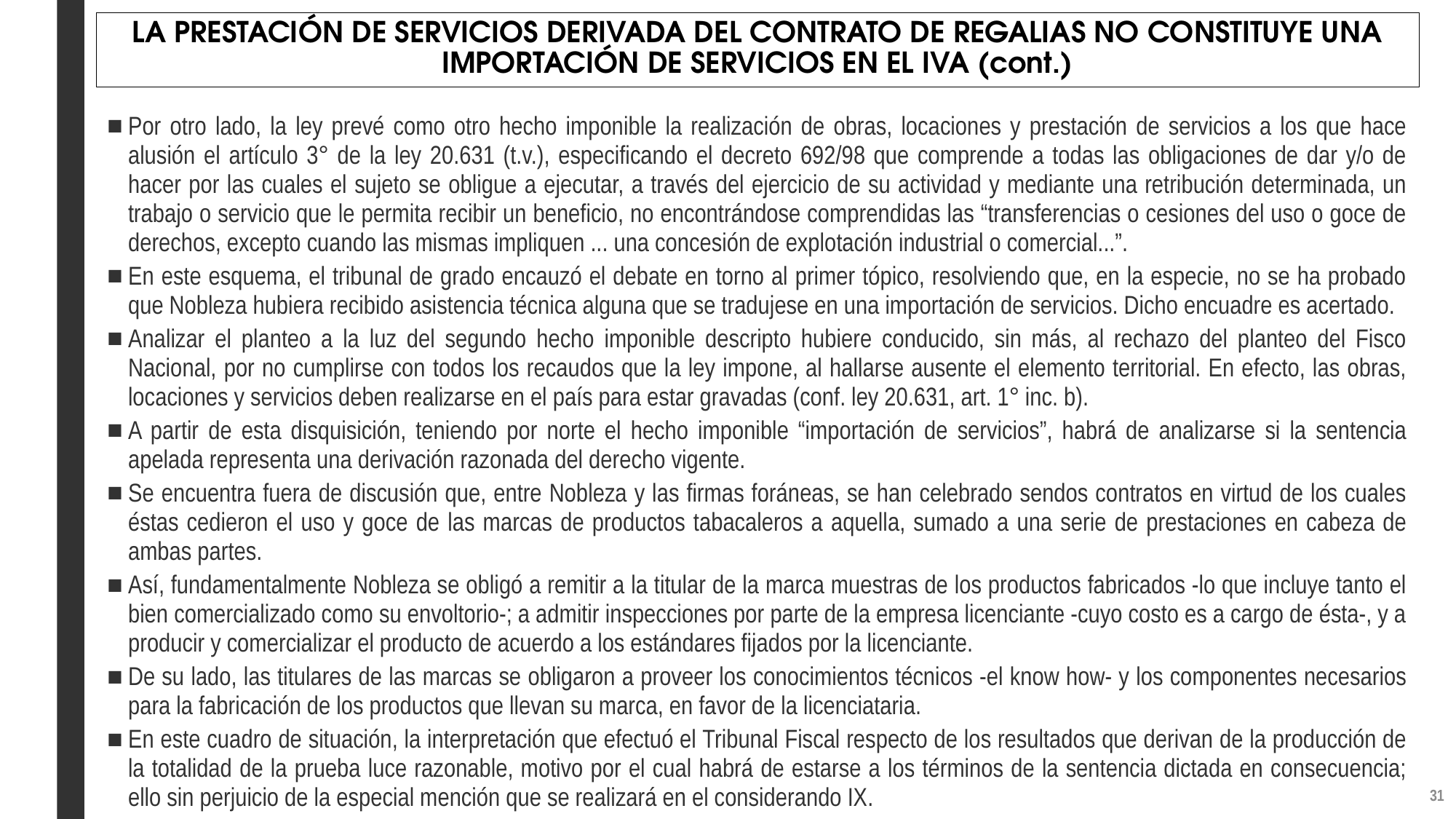

# LA PRESTACIÓN DE SERVICIOS DERIVADA DEL CONTRATO DE REGALIAS NO CONSTITUYE UNA IMPORTACIÓN DE SERVICIOS EN EL IVA (cont.)
Por otro lado, la ley prevé como otro hecho imponible la realización de obras, locaciones y prestación de servicios a los que hace alusión el artículo 3° de la ley 20.631 (t.v.), especificando el decreto 692/98 que comprende a todas las obligaciones de dar y/o de hacer por las cuales el sujeto se obligue a ejecutar, a través del ejercicio de su actividad y mediante una retribución determinada, un trabajo o servicio que le permita recibir un beneficio, no encontrándose comprendidas las “transferencias o cesiones del uso o goce de derechos, excepto cuando las mismas impliquen ... una concesión de explotación industrial o comercial...”.
En este esquema, el tribunal de grado encauzó el debate en torno al primer tópico, resolviendo que, en la especie, no se ha probado que Nobleza hubiera recibido asistencia técnica alguna que se tradujese en una importación de servicios. Dicho encuadre es acertado.
Analizar el planteo a la luz del segundo hecho imponible descripto hubiere conducido, sin más, al rechazo del planteo del Fisco Nacional, por no cumplirse con todos los recaudos que la ley impone, al hallarse ausente el elemento territorial. En efecto, las obras, locaciones y servicios deben realizarse en el país para estar gravadas (conf. ley 20.631, art. 1° inc. b).
A partir de esta disquisición, teniendo por norte el hecho imponible “importación de servicios”, habrá de analizarse si la sentencia apelada representa una derivación razonada del derecho vigente.
Se encuentra fuera de discusión que, entre Nobleza y las firmas foráneas, se han celebrado sendos contratos en virtud de los cuales éstas cedieron el uso y goce de las marcas de productos tabacaleros a aquella, sumado a una serie de prestaciones en cabeza de ambas partes.
Así, fundamentalmente Nobleza se obligó a remitir a la titular de la marca muestras de los productos fabricados -lo que incluye tanto el bien comercializado como su envoltorio-; a admitir inspecciones por parte de la empresa licenciante -cuyo costo es a cargo de ésta-, y a producir y comercializar el producto de acuerdo a los estándares fijados por la licenciante.
De su lado, las titulares de las marcas se obligaron a proveer los conocimientos técnicos -el know how- y los componentes necesarios para la fabricación de los productos que llevan su marca, en favor de la licenciataria.
En este cuadro de situación, la interpretación que efectuó el Tribunal Fiscal respecto de los resultados que derivan de la producción de la totalidad de la prueba luce razonable, motivo por el cual habrá de estarse a los términos de la sentencia dictada en consecuencia; ello sin perjuicio de la especial mención que se realizará en el considerando IX.
31